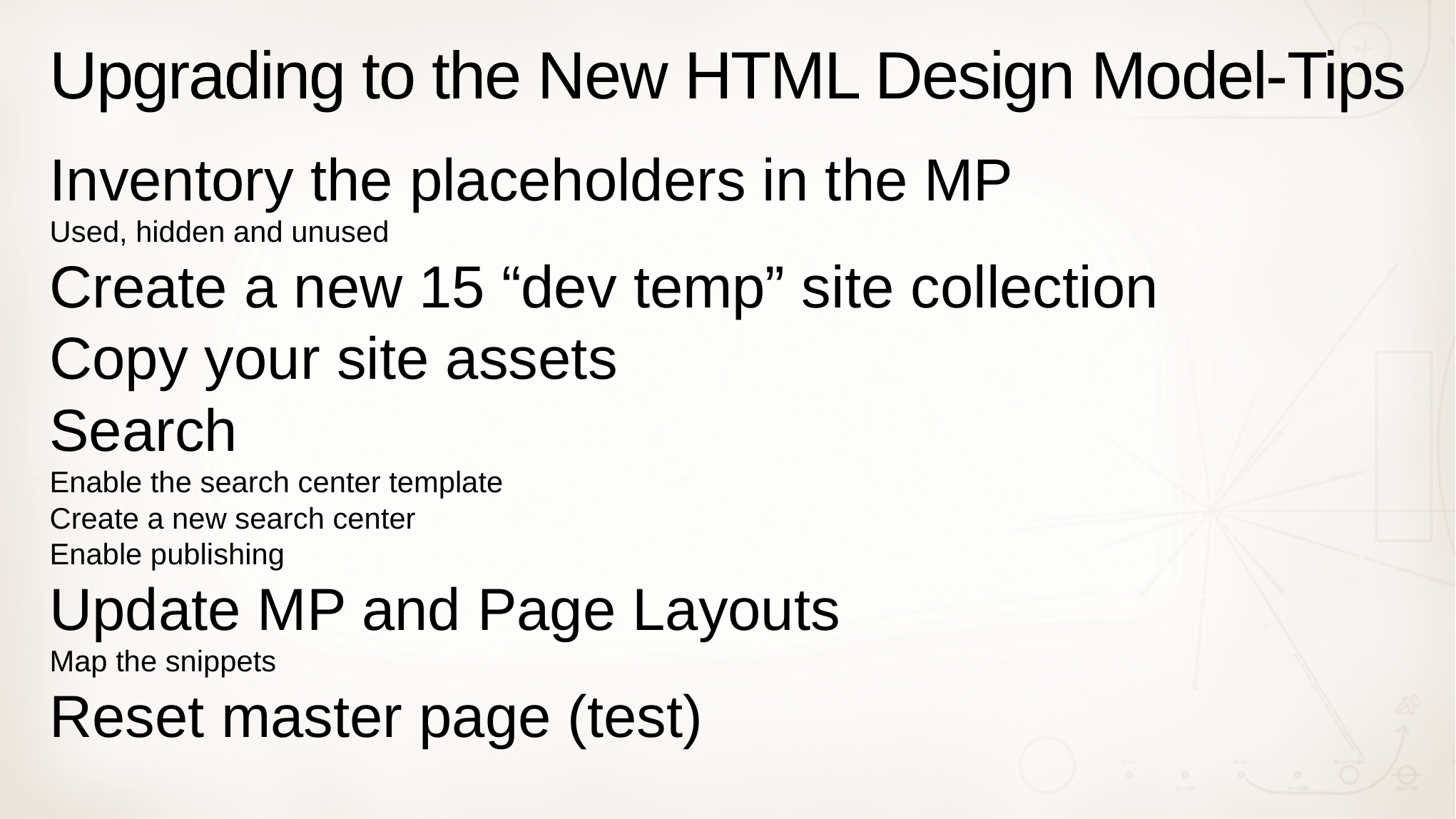

# Upgrading to the New HTML Design Model-Tips
Inventory the placeholders in the MP
Used, hidden and unused
Create a new 15 “dev temp” site collection
Copy your site assets
Search
Enable the search center template
Create a new search center
Enable publishing
Update MP and Page Layouts
Map the snippets
Reset master page (test)